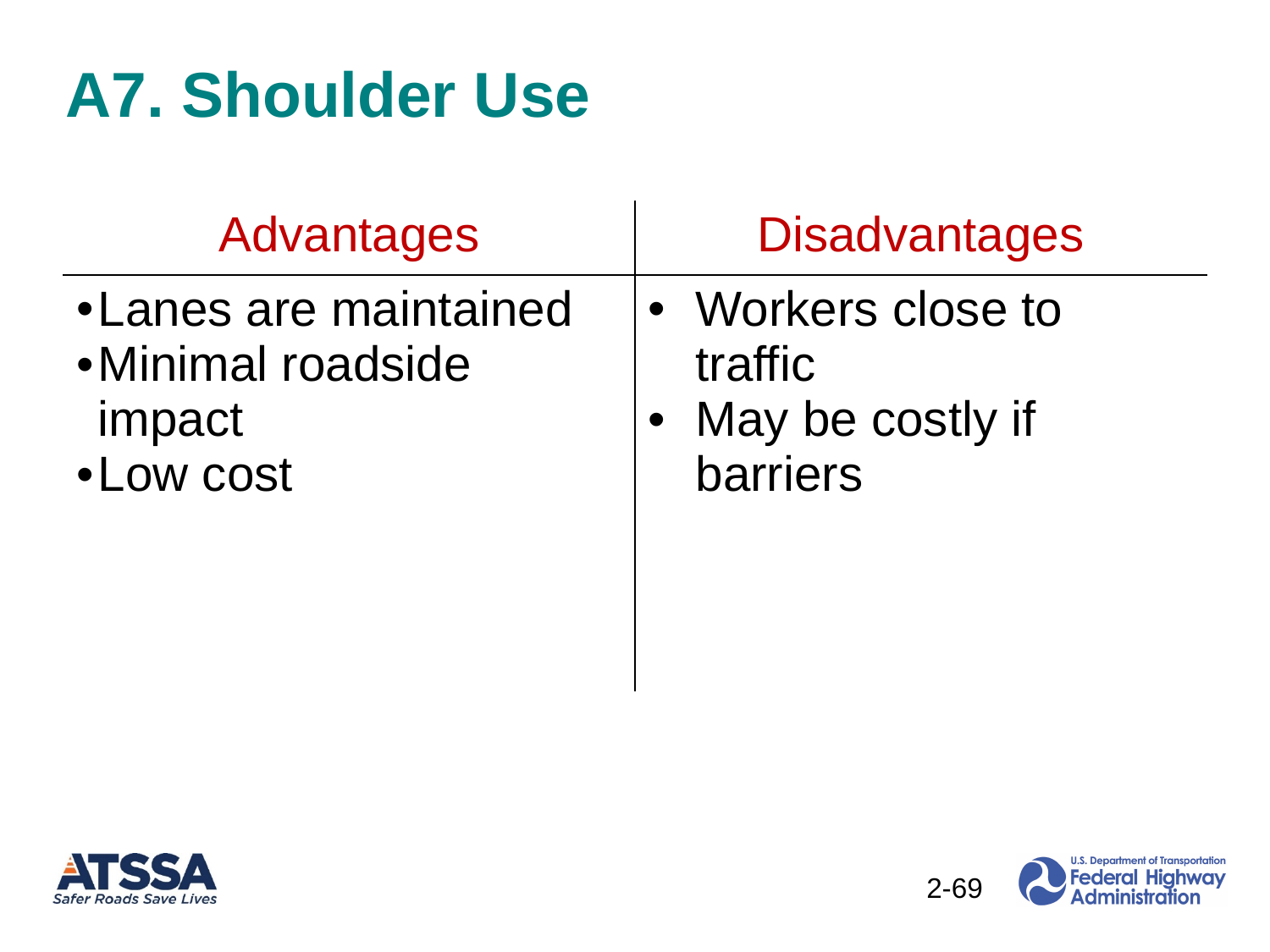

# A7. Shoulder Use
| Advantages | Disadvantages |
| --- | --- |
| Lanes are maintained Minimal roadside impact Low cost | Workers close to traffic May be costly if barriers |